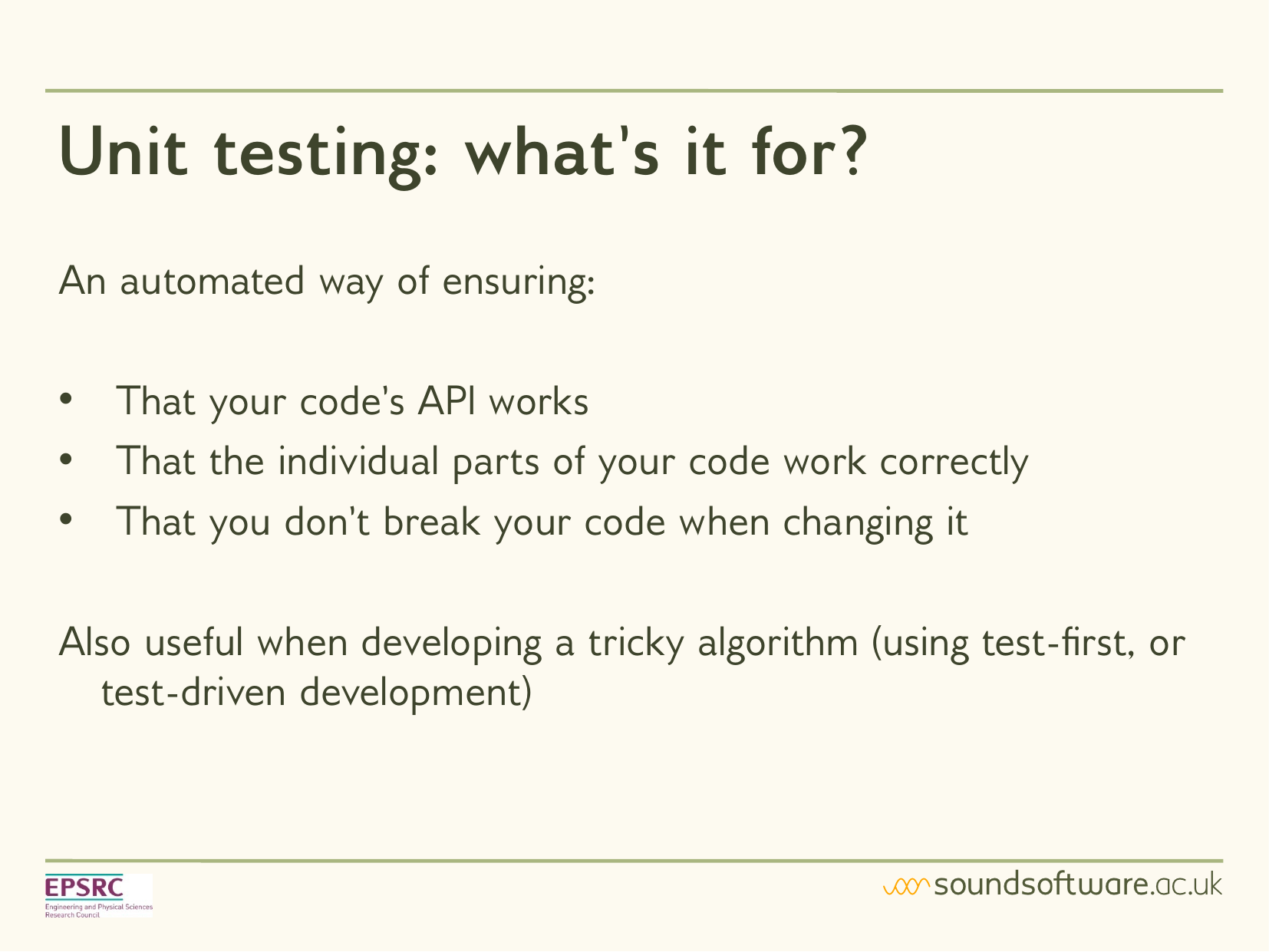

Unit testing: what's it for?
An automated way of ensuring:

That your code's API works
That the individual parts of your code work correctly
That you don't break your code when changing it

Also useful when developing a tricky algorithm (using test-first, or test-driven development)